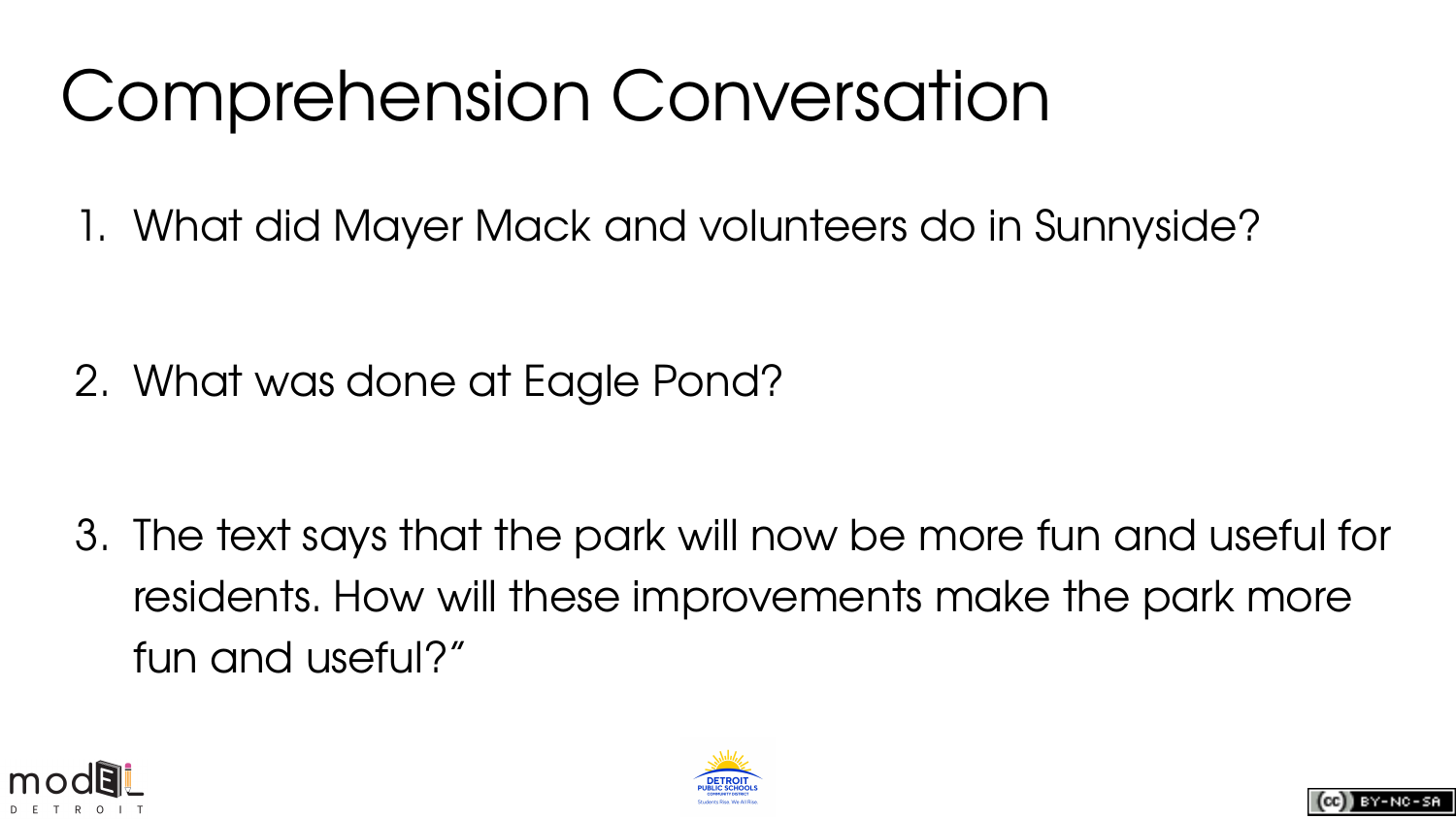

# Comprehension Conversation
What did Mayer Mack and volunteers do in Sunnyside?

What was done at Eagle Pond?

The text says that the park will now be more fun and useful for residents. How will these improvements make the park more fun and useful?”